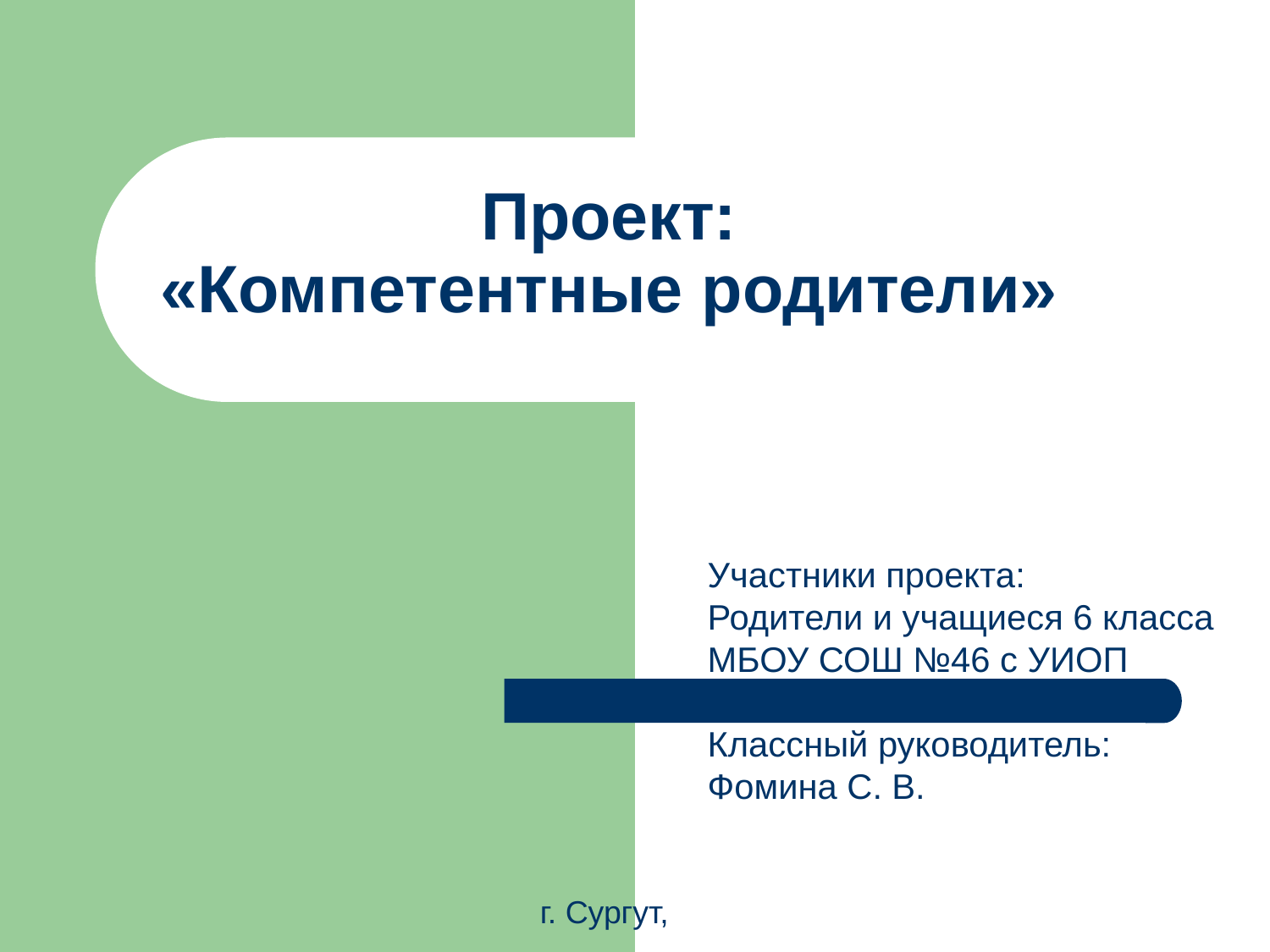

# Проект: «Компетентные родители»
Участники проекта:
Родители и учащиеся 6 класса
МБОУ СОШ №46 с УИОП

Классный руководитель:
Фомина С. В.
г. Сургут,